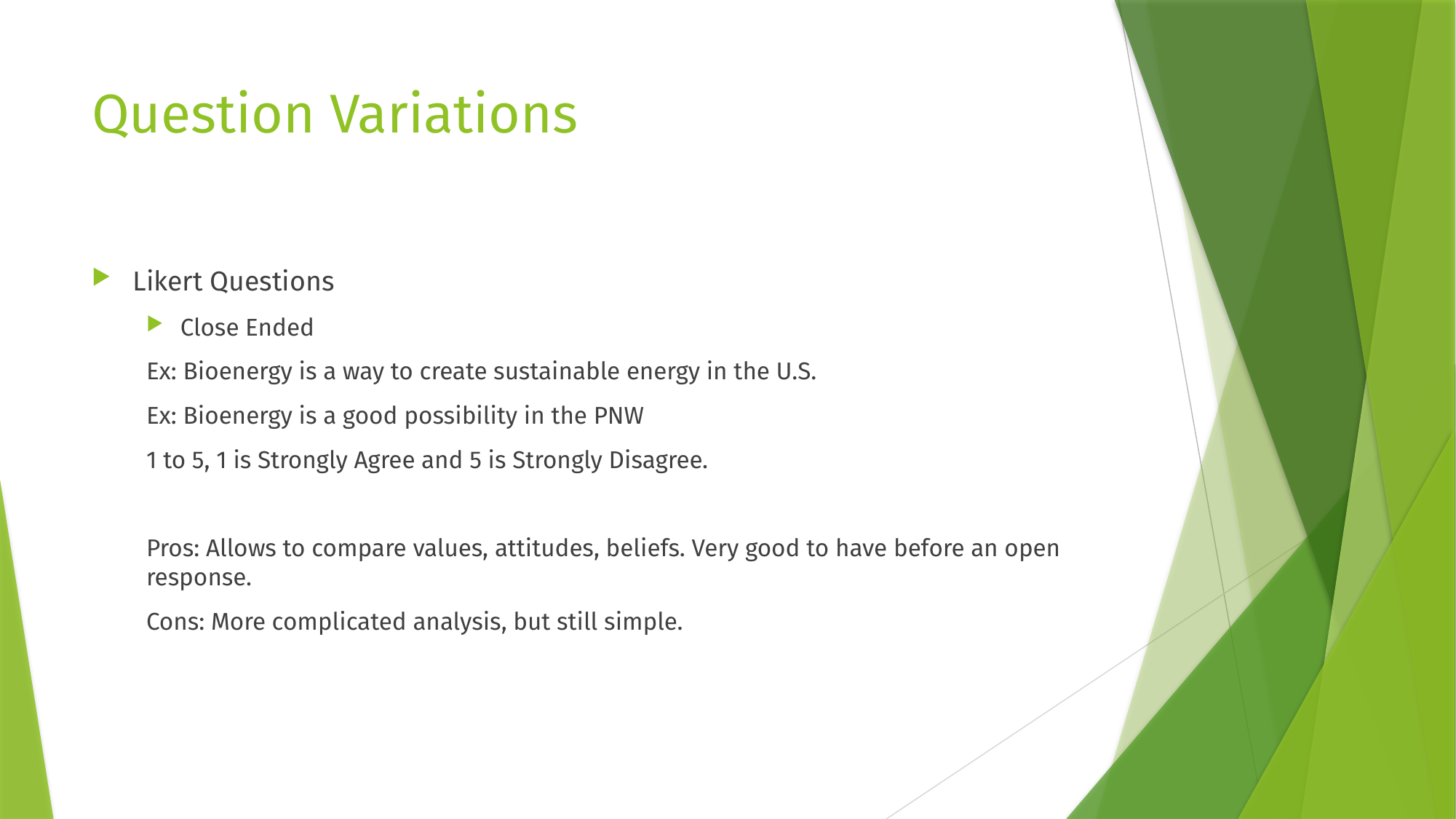

# Question Variations
Likert Questions
Close Ended
Ex: Bioenergy is a way to create sustainable energy in the U.S.
Ex: Bioenergy is a good possibility in the PNW
1 to 5, 1 is Strongly Agree and 5 is Strongly Disagree.

Pros: Allows to compare values, attitudes, beliefs. Very good to have before an open response.
Cons: More complicated analysis, but still simple.